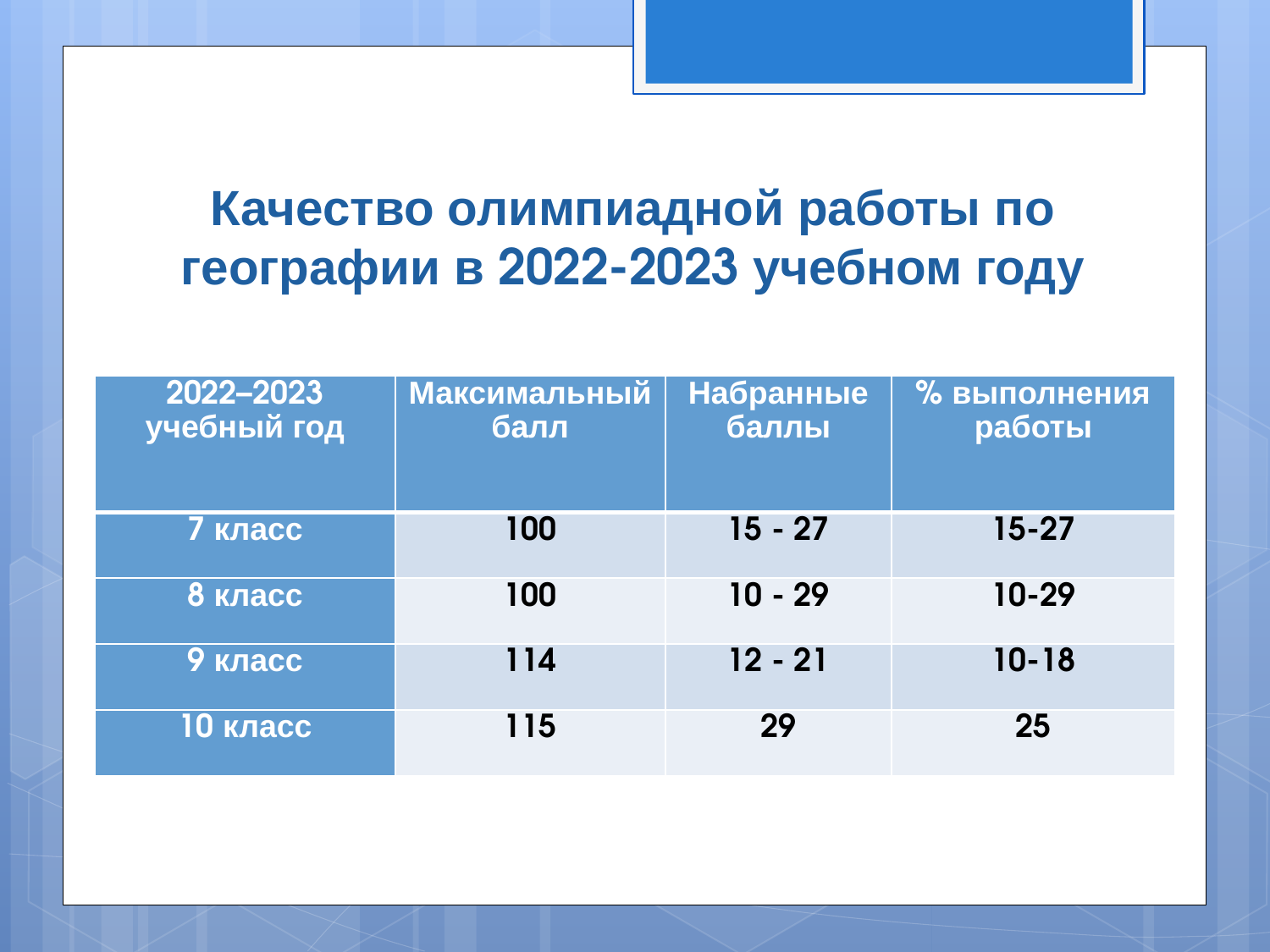

# Качество олимпиадной работы по географии в 2022-2023 учебном году
| 2022–2023 учебный год | Максимальный балл | Набранные баллы | % выполнения работы |
| --- | --- | --- | --- |
| 7 класс | 100 | 15 - 27 | 15-27 |
| 8 класс | 100 | 10 - 29 | 10-29 |
| 9 класс | 114 | 12 - 21 | 10-18 |
| 10 класс | 115 | 29 | 25 |